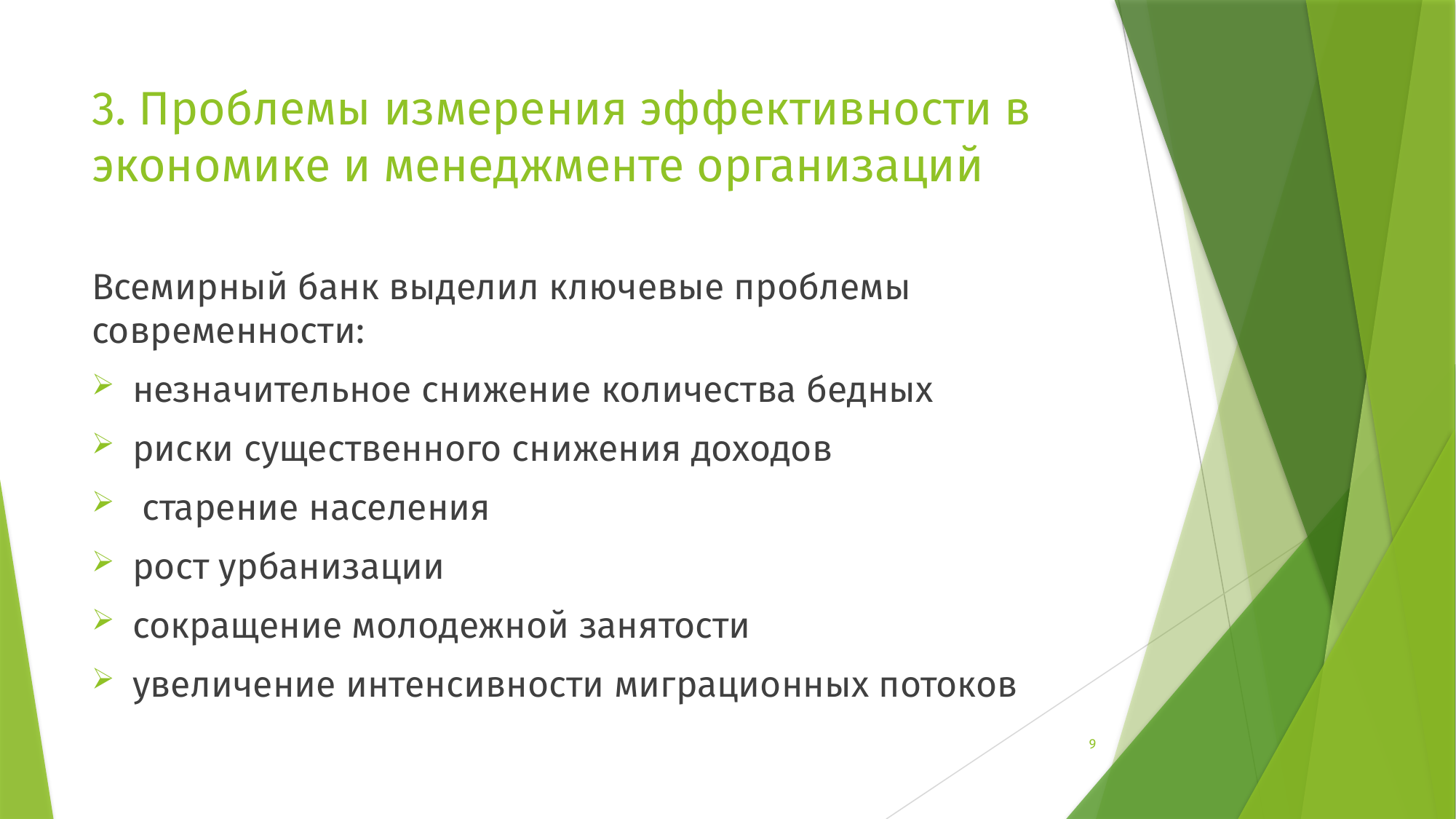

# 3. Проблемы измерения эффективности в экономике и менеджменте организаций
Всемирный банк выделил ключевые проблемы современности:
незначительное снижение количества бедных
риски существенного снижения доходов
 старение населения
рост урбанизации
сокращение молодежной занятости
увеличение интенсивности миграционных потоков
9